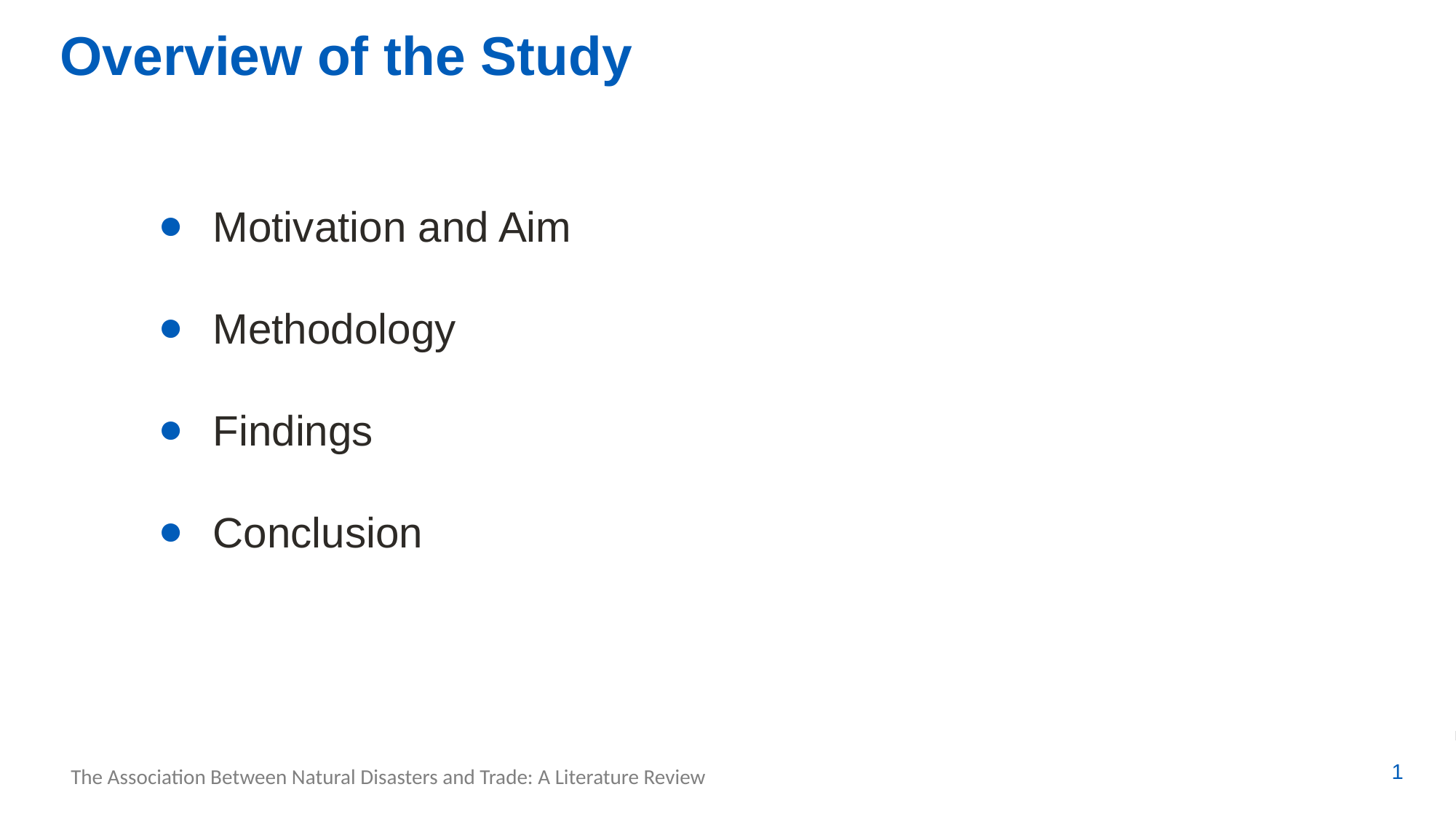

Overview of the Study
Motivation and Aim
Methodology
Findings
Conclusion

1
The Association Between Natural Disasters and Trade: A Literature Review